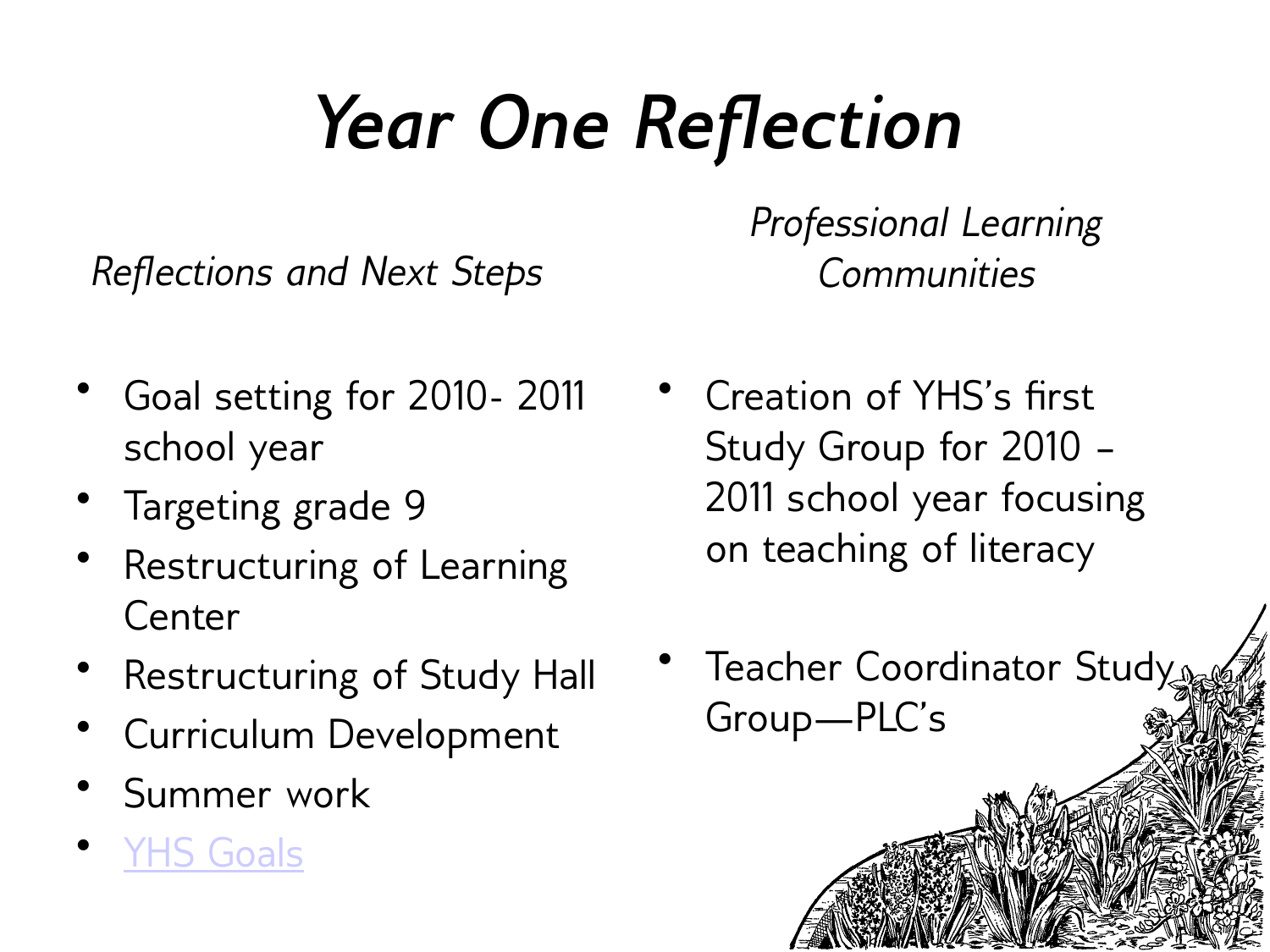

# Year One Reflection
Reflections and Next Steps

Professional Learning Communities

Goal setting for 2010- 2011 school year
Targeting grade 9
Restructuring of Learning Center
Restructuring of Study Hall
Curriculum Development
Summer work
YHS Goals

Creation of YHS’s first Study Group for 2010 – 2011 school year focusing on teaching of literacy

Teacher Coordinator Study Group—PLC’s